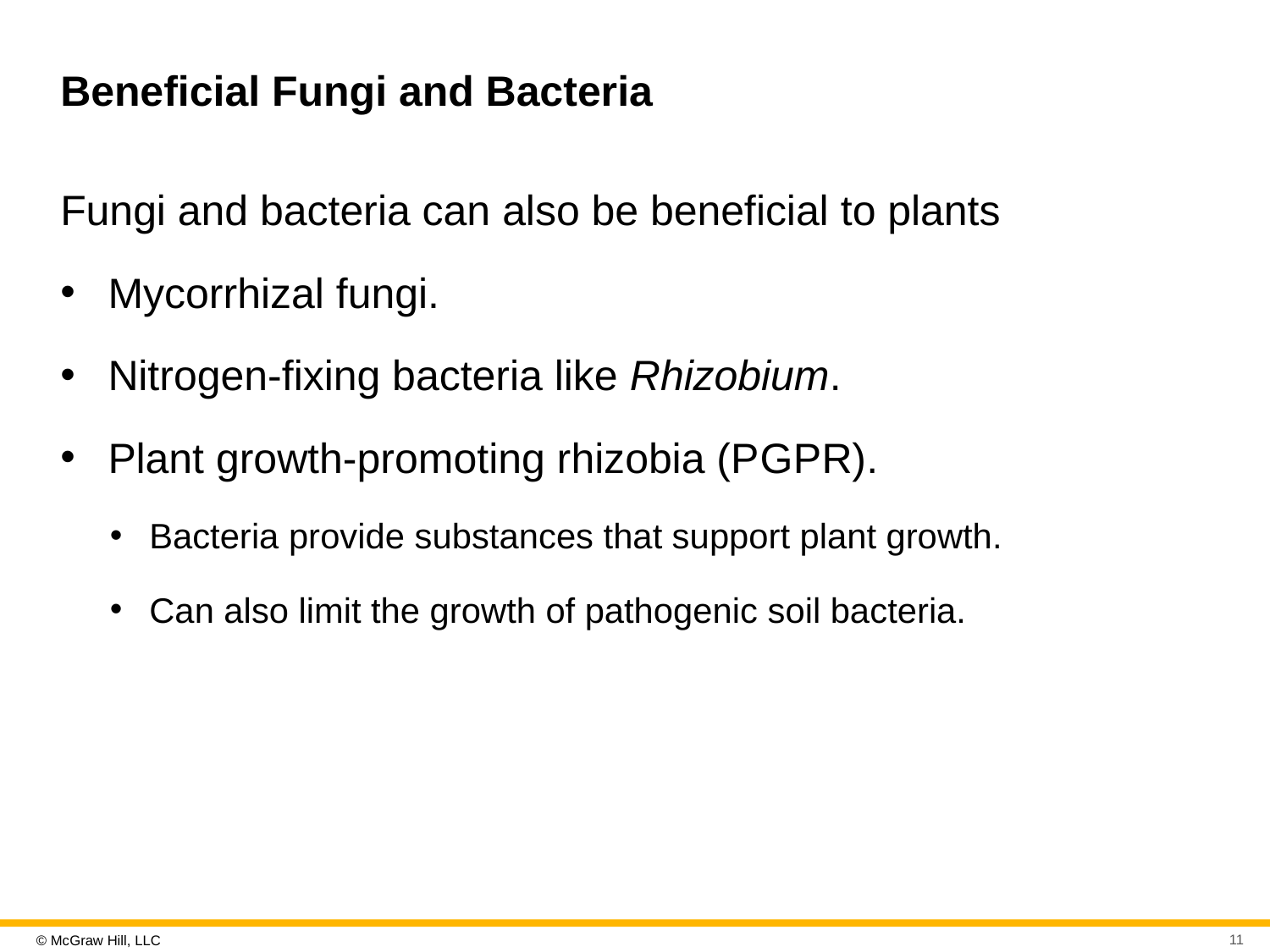

# Beneficial Fungi and Bacteria
Fungi and bacteria can also be beneficial to plants
Mycorrhizal fungi.
Nitrogen-fixing bacteria like Rhizobium.
Plant growth-promoting rhizobia (P G P R).
Bacteria provide substances that support plant growth.
Can also limit the growth of pathogenic soil bacteria.
11